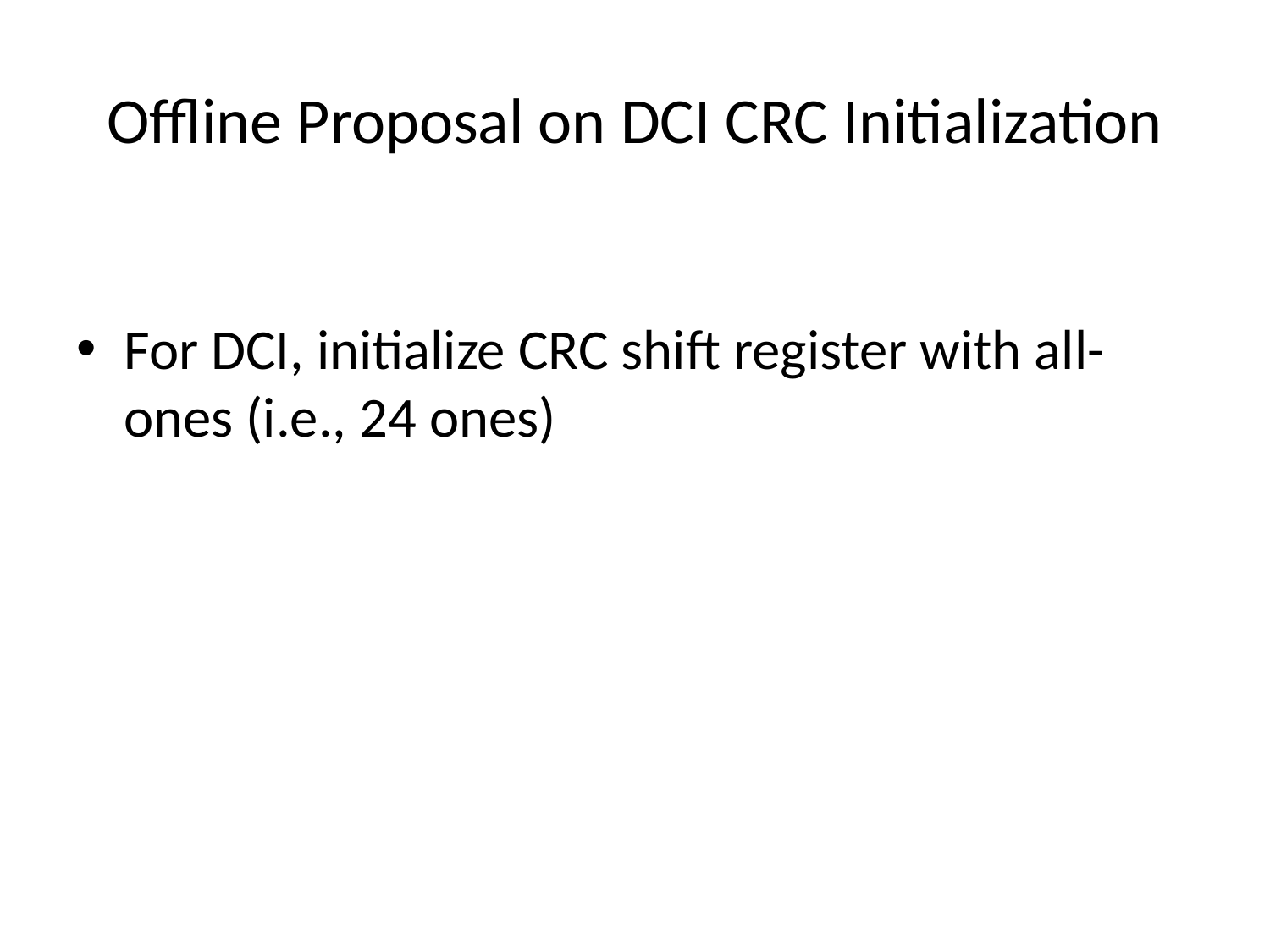

# Offline Proposal on DCI CRC Initialization

For DCI, initialize CRC shift register with all-ones (i.e., 24 ones)